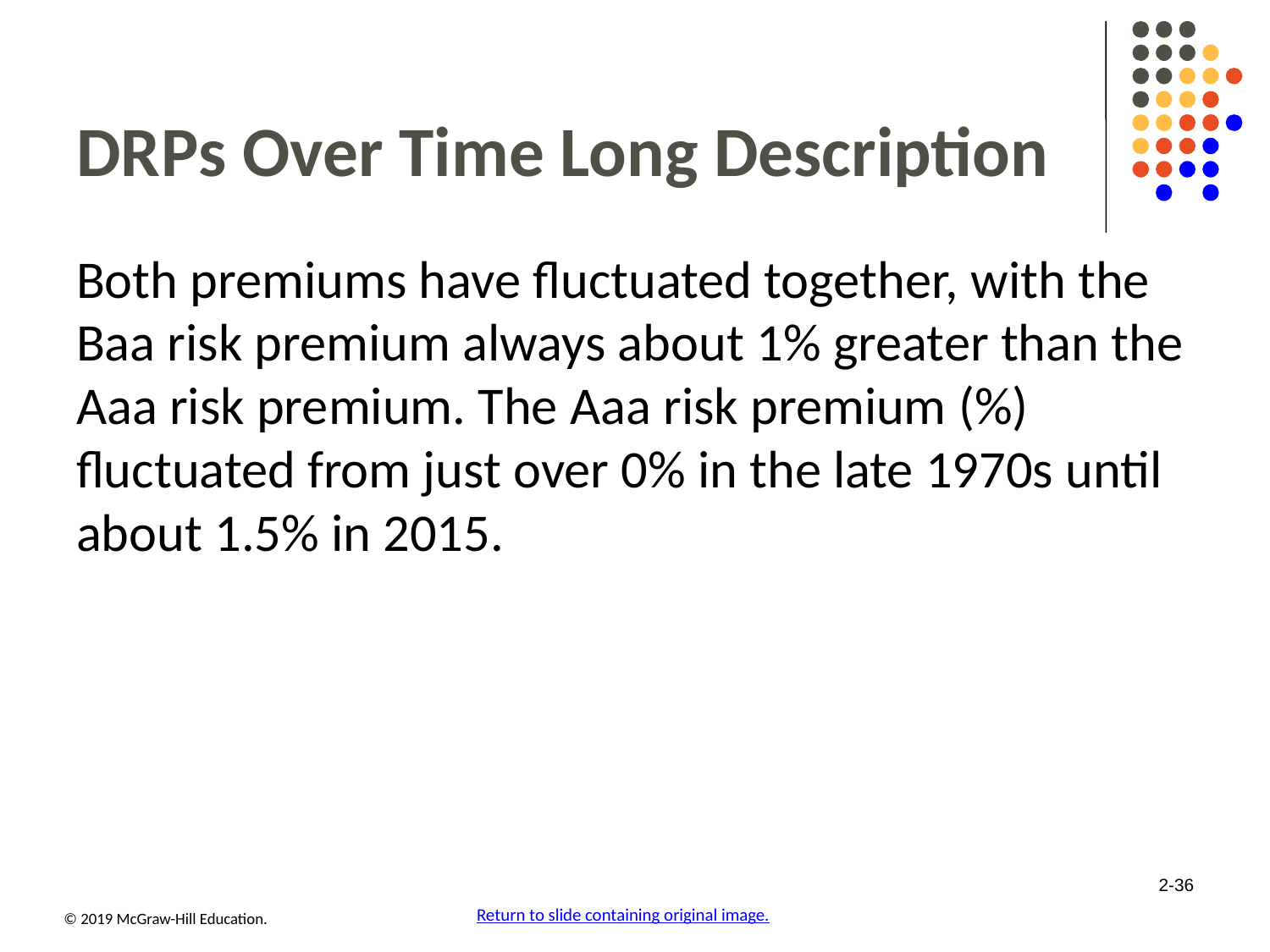

# D R P s Over Time Long Description
Both premiums have fluctuated together, with the Baa risk premium always about 1% greater than the Aaa risk premium. The Aaa risk premium (%) fluctuated from just over 0% in the late 1970s until about 1.5% in 2015.
2-36
Return to slide containing original image.